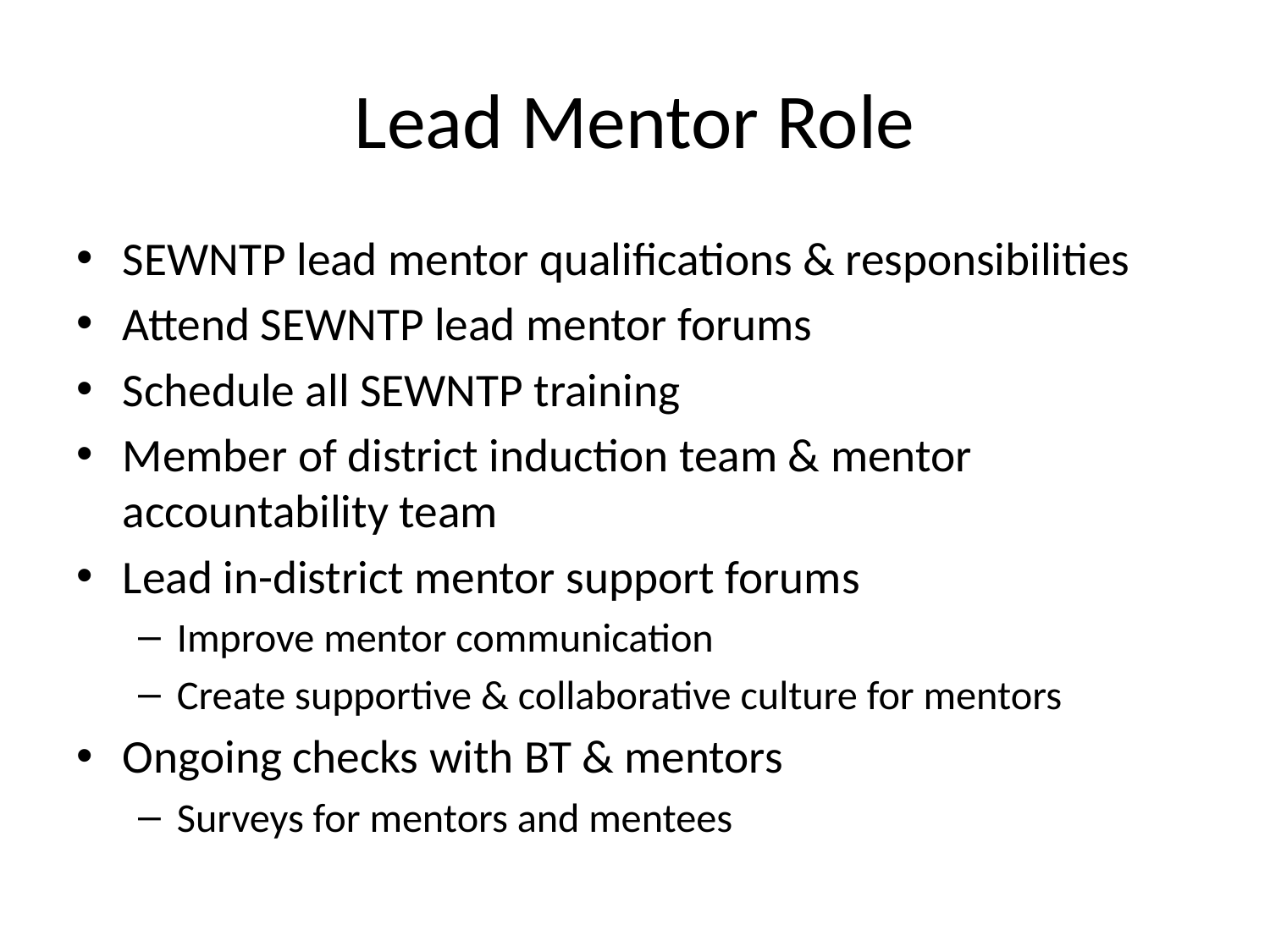

# Lead Mentor Role
SEWNTP lead mentor qualifications & responsibilities
Attend SEWNTP lead mentor forums
Schedule all SEWNTP training
Member of district induction team & mentor accountability team
Lead in-district mentor support forums
Improve mentor communication
Create supportive & collaborative culture for mentors
Ongoing checks with BT & mentors
Surveys for mentors and mentees